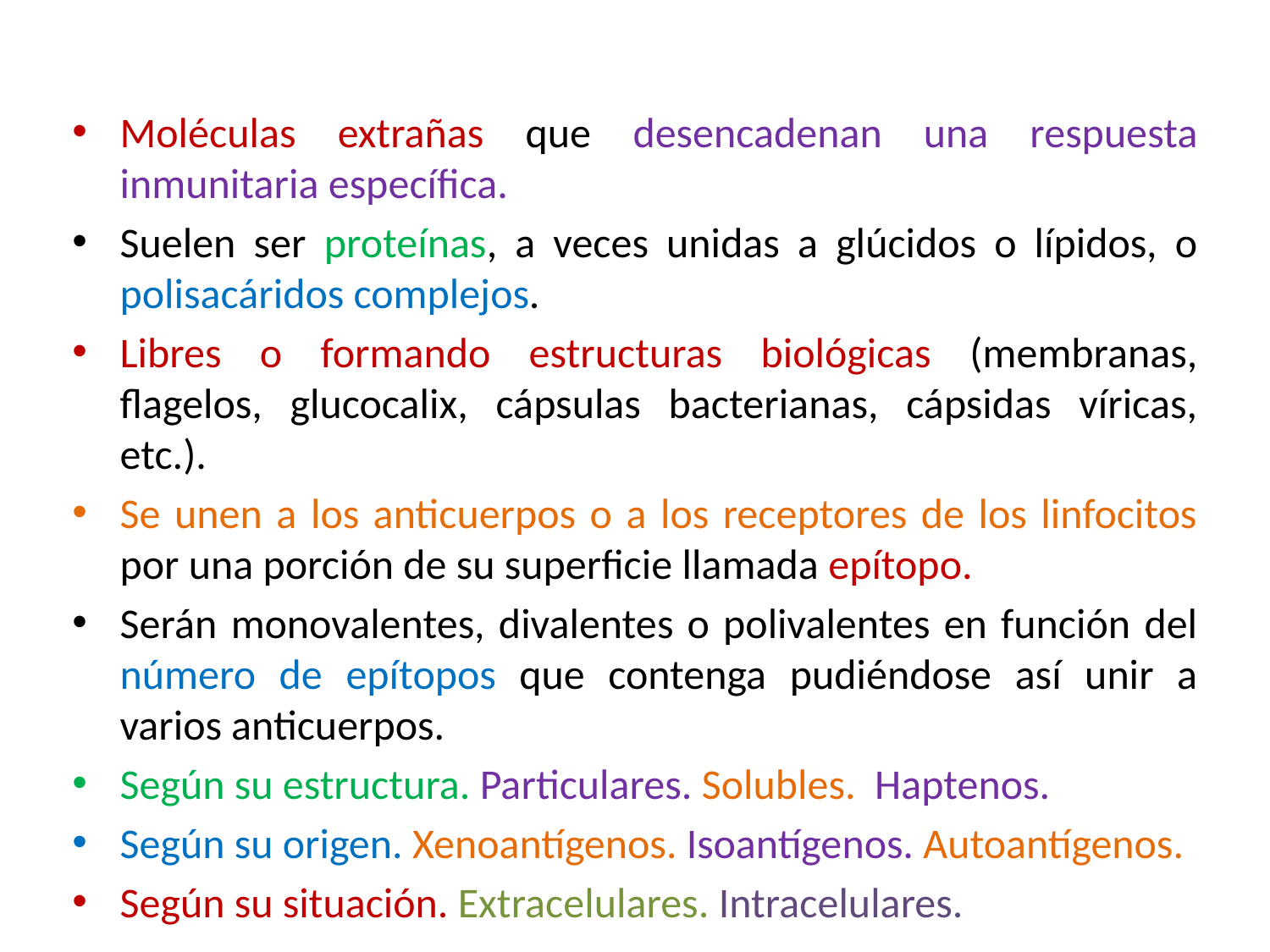

#
Moléculas extrañas que desencadenan una respuesta inmunitaria específica.
Suelen ser proteínas, a veces unidas a glúcidos o lípidos, o polisacáridos complejos.
Libres o formando estructuras biológicas (membranas, flagelos, glucocalix, cápsulas bacterianas, cápsidas víricas, etc.).
Se unen a los anticuerpos o a los receptores de los linfocitos por una porción de su superficie llamada epítopo.
Serán monovalentes, divalentes o polivalentes en función del número de epítopos que contenga pudiéndose así unir a varios anticuerpos.
Según su estructura. Particulares. Solubles.  Haptenos.
Según su origen. Xenoantígenos. Isoantígenos. Autoantígenos.
Según su situación. Extracelulares. Intracelulares.